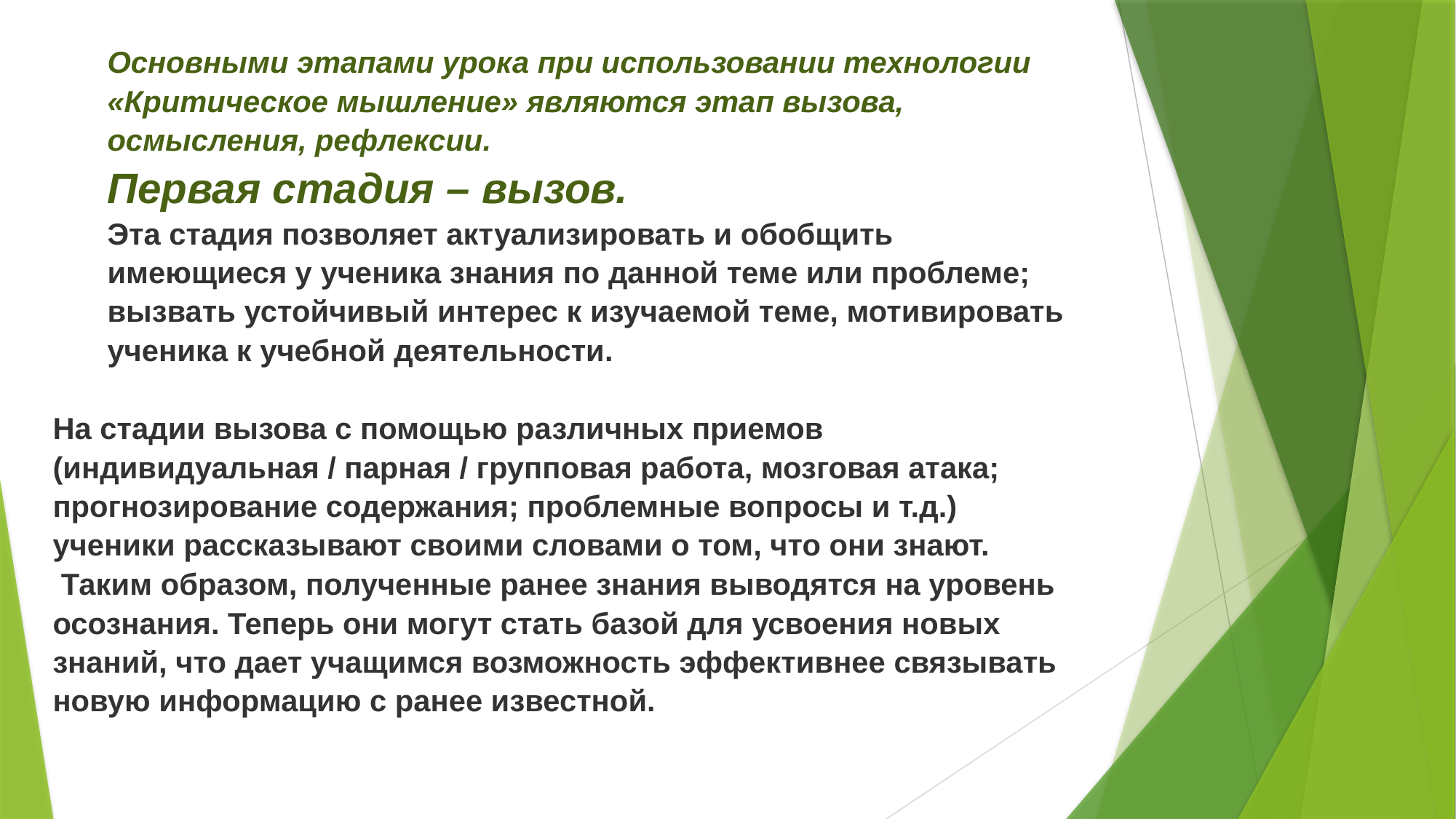

Основными этапами урока при использовании технологии «Критическое мышление» являются этап вызова, осмысления, рефлексии.
Первая стадия – вызов.
Эта стадия позволяет актуализировать и обобщить имеющиеся у ученика знания по данной теме или проблеме; вызвать устойчивый интерес к изучаемой теме, мотивировать ученика к учебной деятельности.

На стадии вызова с помощью различных приемов (индивидуальная / парная / групповая работа, мозговая атака; прогнозирование содержания; проблемные вопросы и т.д.) ученики рассказывают своими словами о том, что они знают.
 Таким образом, полученные ранее знания выводятся на уровень осознания. Теперь они могут стать базой для усвоения новых знаний, что дает учащимся возможность эффективнее связывать новую информацию с ранее известной.